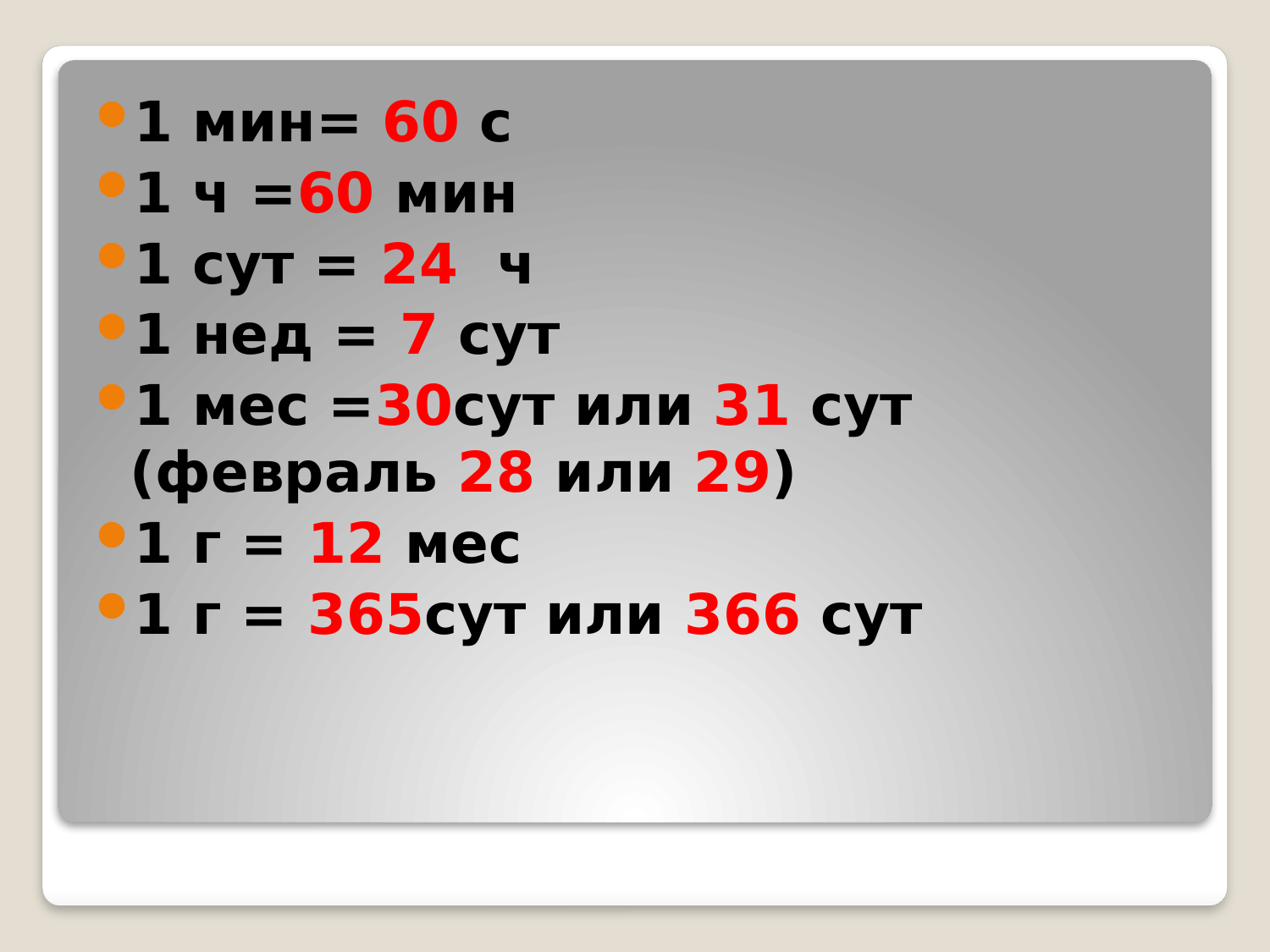

1 мин= 60 с
1 ч =60 мин
1 сут = 24  ч
1 нед = 7 сут
1 мес =30сут или 31 сут (февраль 28 или 29)
1 г = 12 мес
1 г = 365сут или 366 сут

#